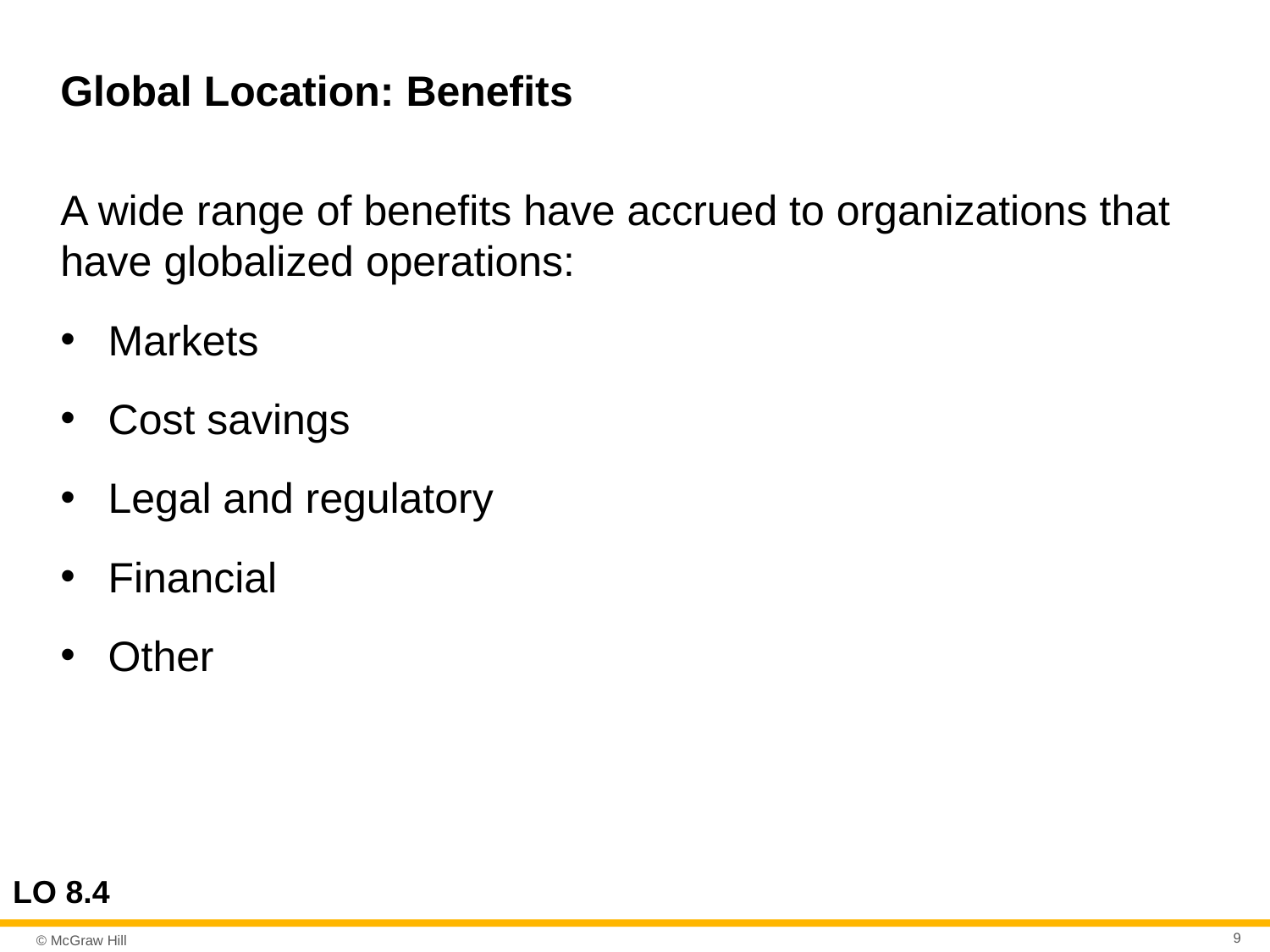

# Global Location: Benefits
A wide range of benefits have accrued to organizations that have globalized operations:
Markets
Cost savings
Legal and regulatory
Financial
Other
LO 8.4